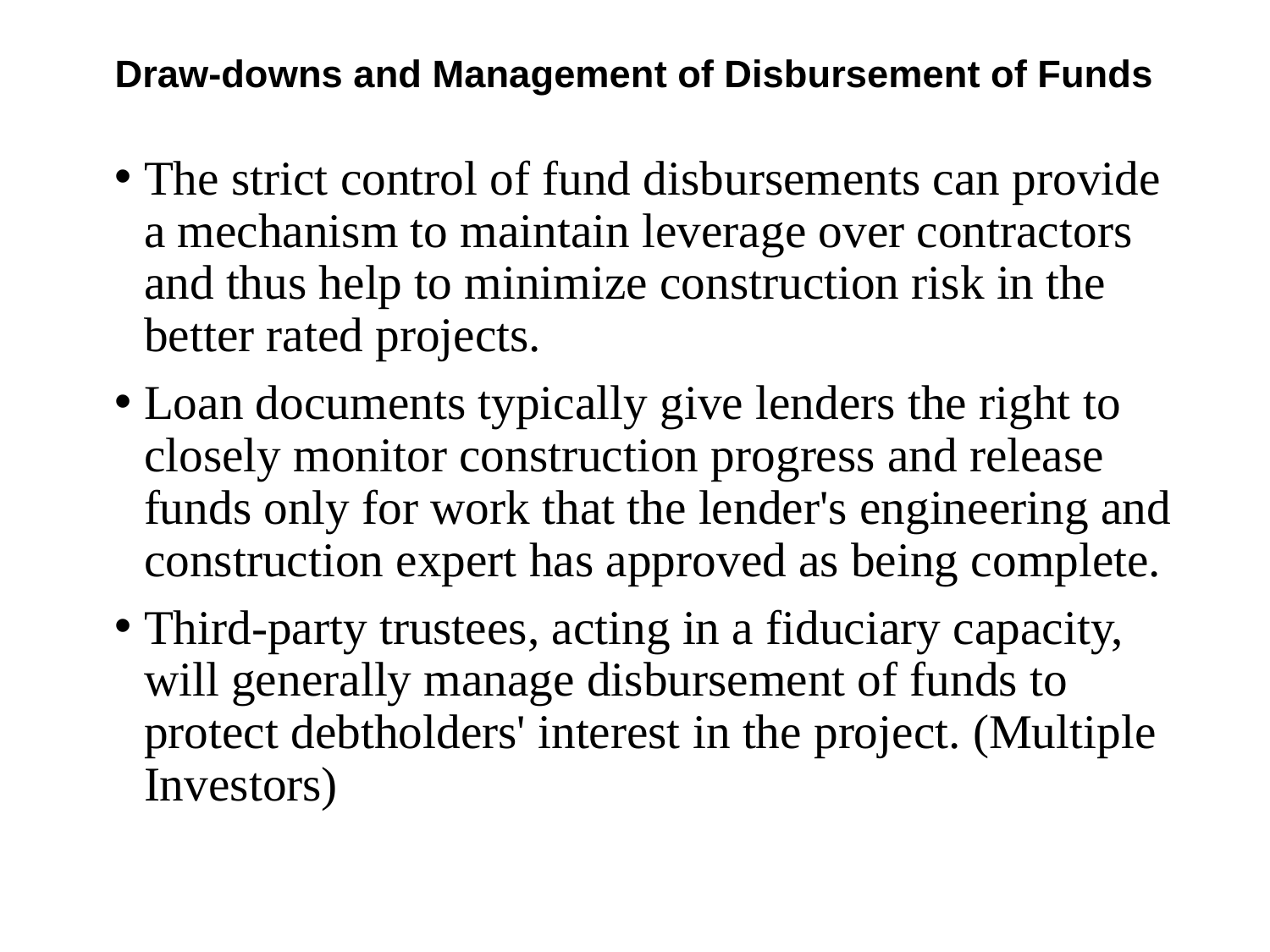

# Draw-downs and Management of Disbursement of Funds
The strict control of fund disbursements can provide a mechanism to maintain leverage over contractors and thus help to minimize construction risk in the better rated projects.
Loan documents typically give lenders the right to closely monitor construction progress and release funds only for work that the lender's engineering and construction expert has approved as being complete.
Third-party trustees, acting in a fiduciary capacity, will generally manage disbursement of funds to protect debtholders' interest in the project. (Multiple Investors)